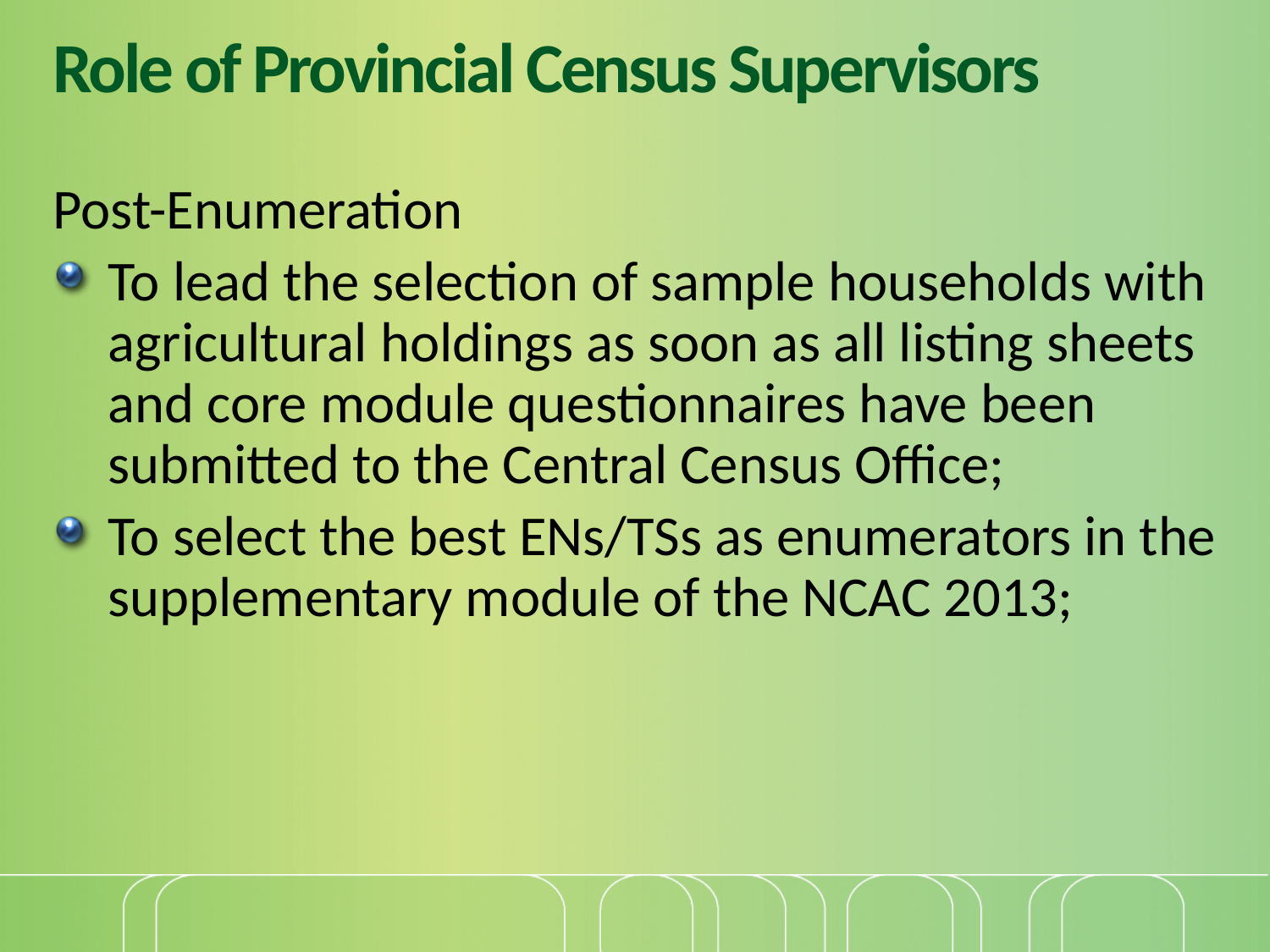

# Role of Provincial Census Supervisors
Post-Enumeration
To lead the selection of sample households with agricultural holdings as soon as all listing sheets and core module questionnaires have been submitted to the Central Census Office;
To select the best ENs/TSs as enumerators in the supplementary module of the NCAC 2013;